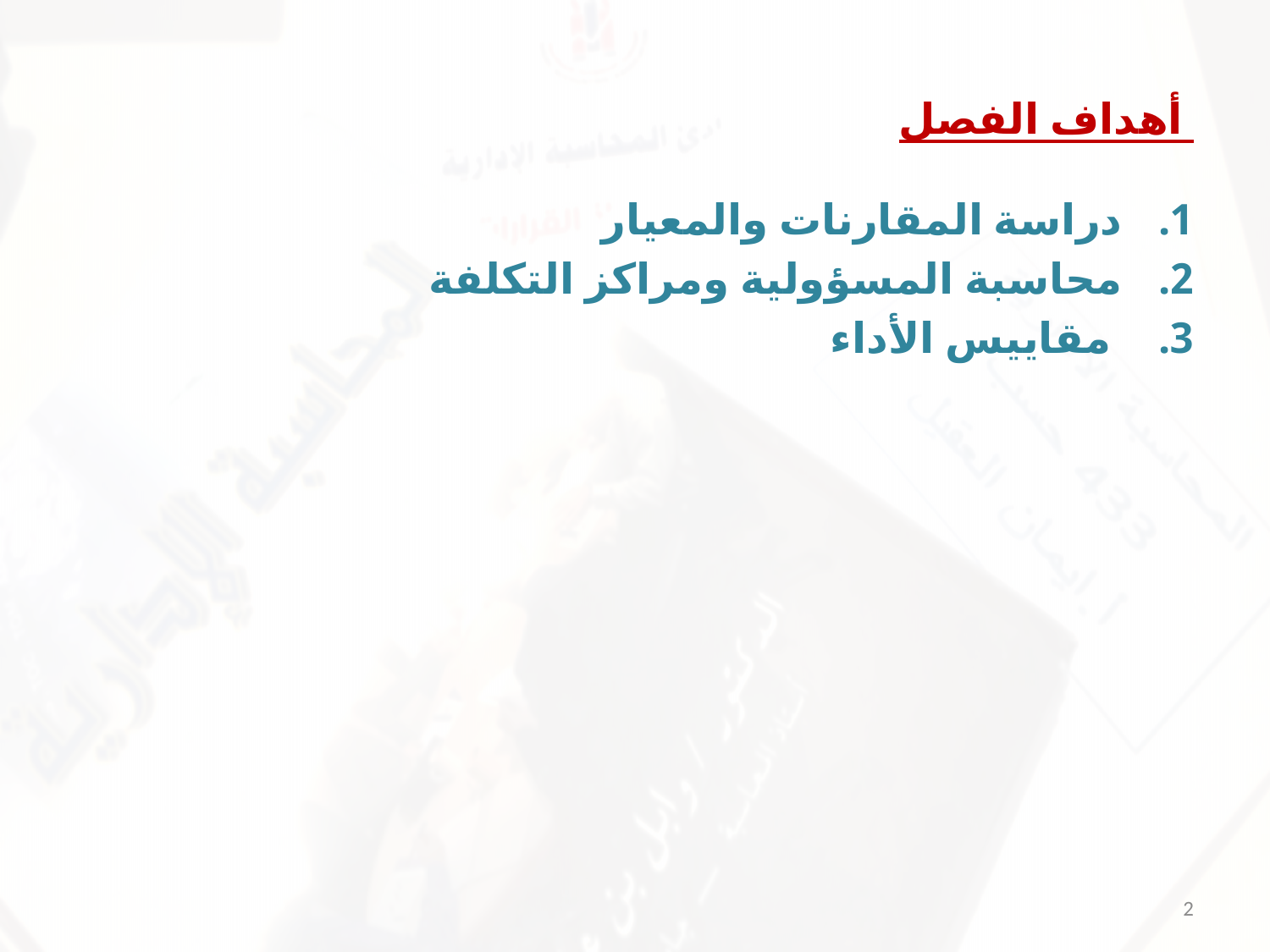

# أهداف الفصل
دراسة المقارنات والمعيار
محاسبة المسؤولية ومراكز التكلفة
 مقاييس الأداء

2